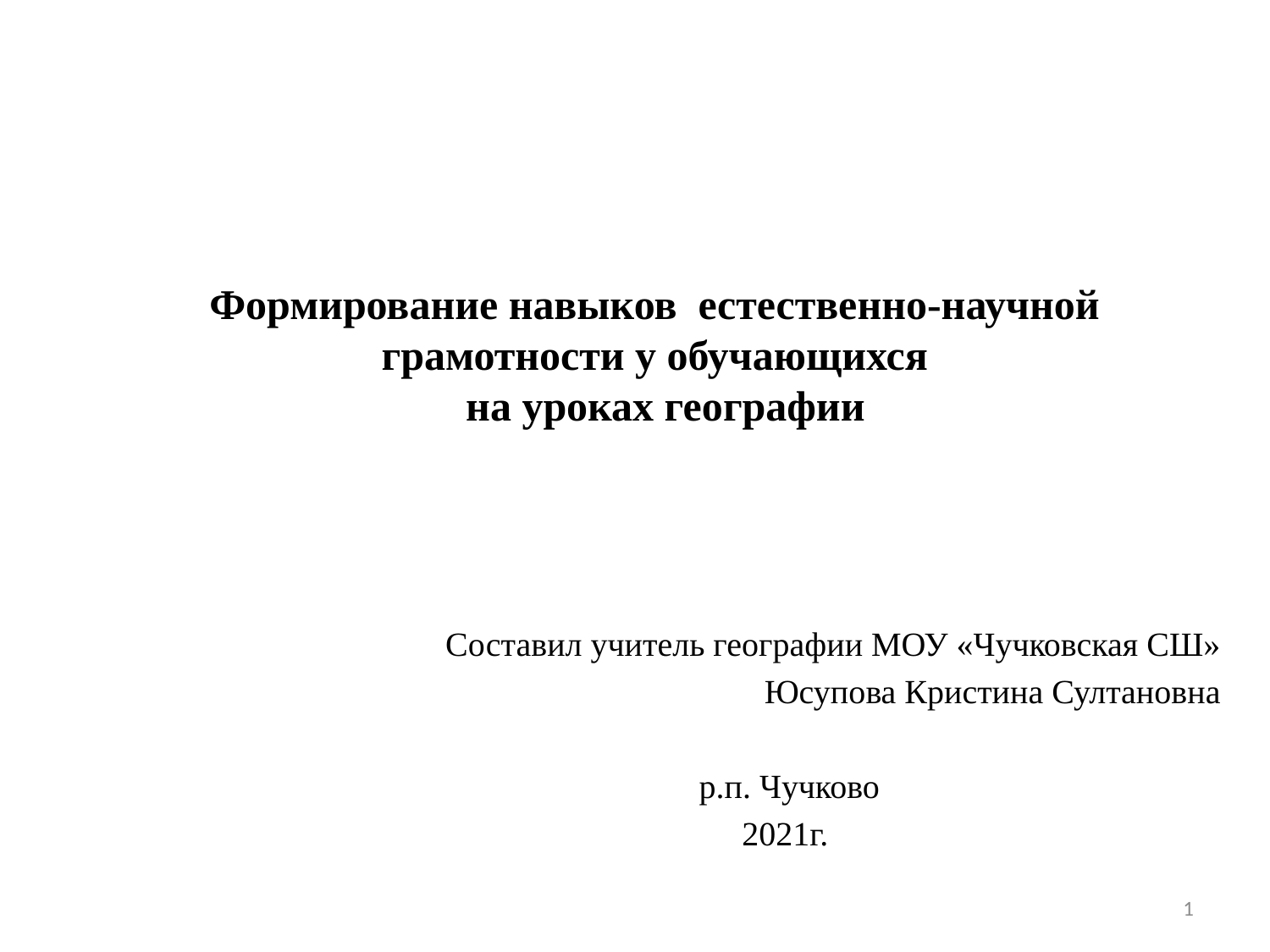

# Формирование навыков  естественно-научной грамотности у обучающихся на уроках географии
Составил учитель географии МОУ «Чучковская СШ»
Юсупова Кристина Султановна

р.п. Чучково
2021г.
1